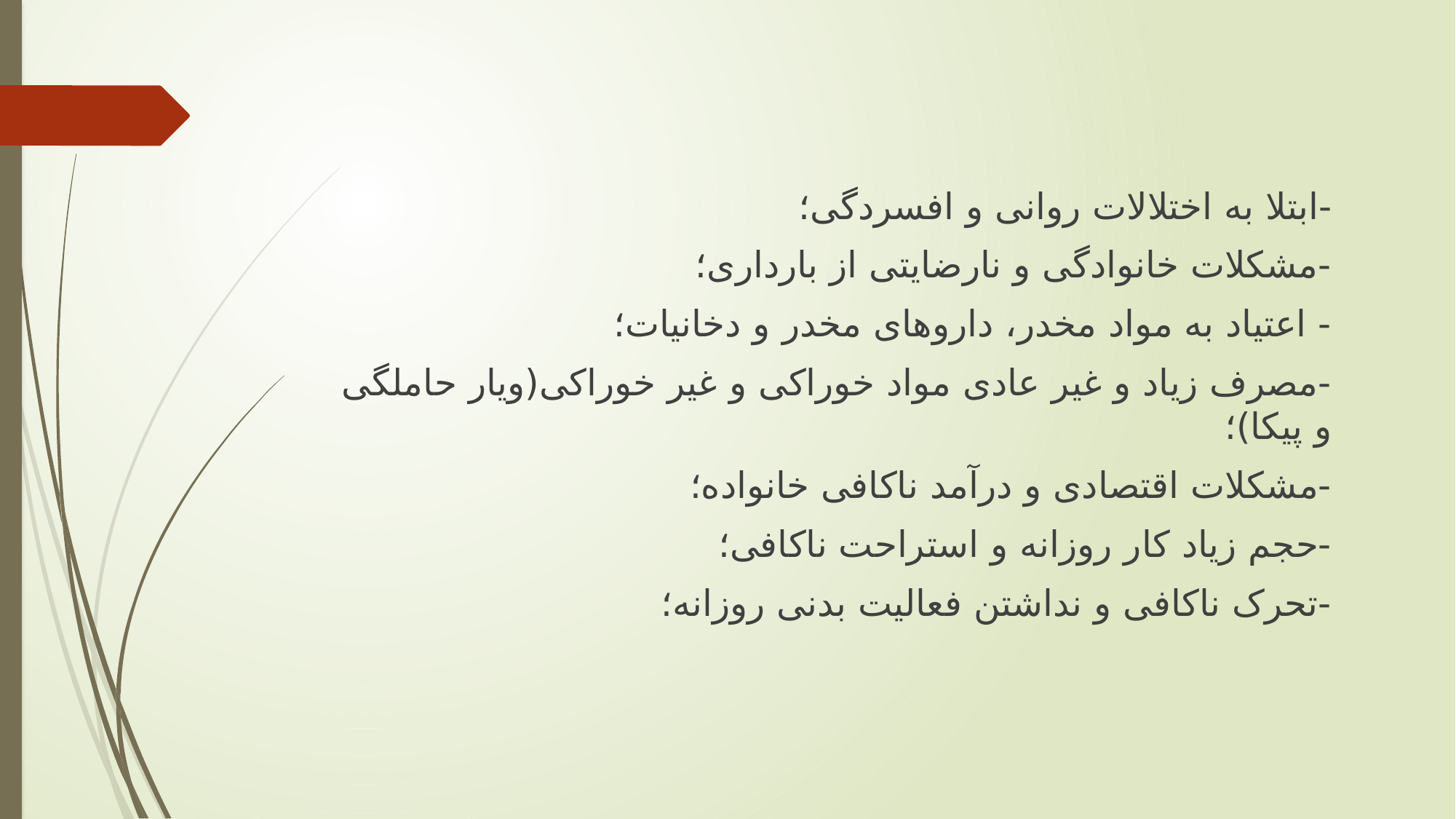

-ابتلا به اختلالات روانی و افسردگی؛
-مشکلات خانوادگی و نارضایتی از بارداری؛
- اعتیاد به مواد مخدر، داروهای مخدر و دخانیات؛
-مصرف زیاد و غیر عادی مواد خوراکی و غیر خوراکی(ویار حاملگی و پیکا)؛
-مشکلات اقتصادی و درآمد ناکافی خانواده؛
-حجم زیاد کار روزانه و استراحت ناکافی؛
-تحرک ناکافی و نداشتن فعالیت بدنی روزانه؛